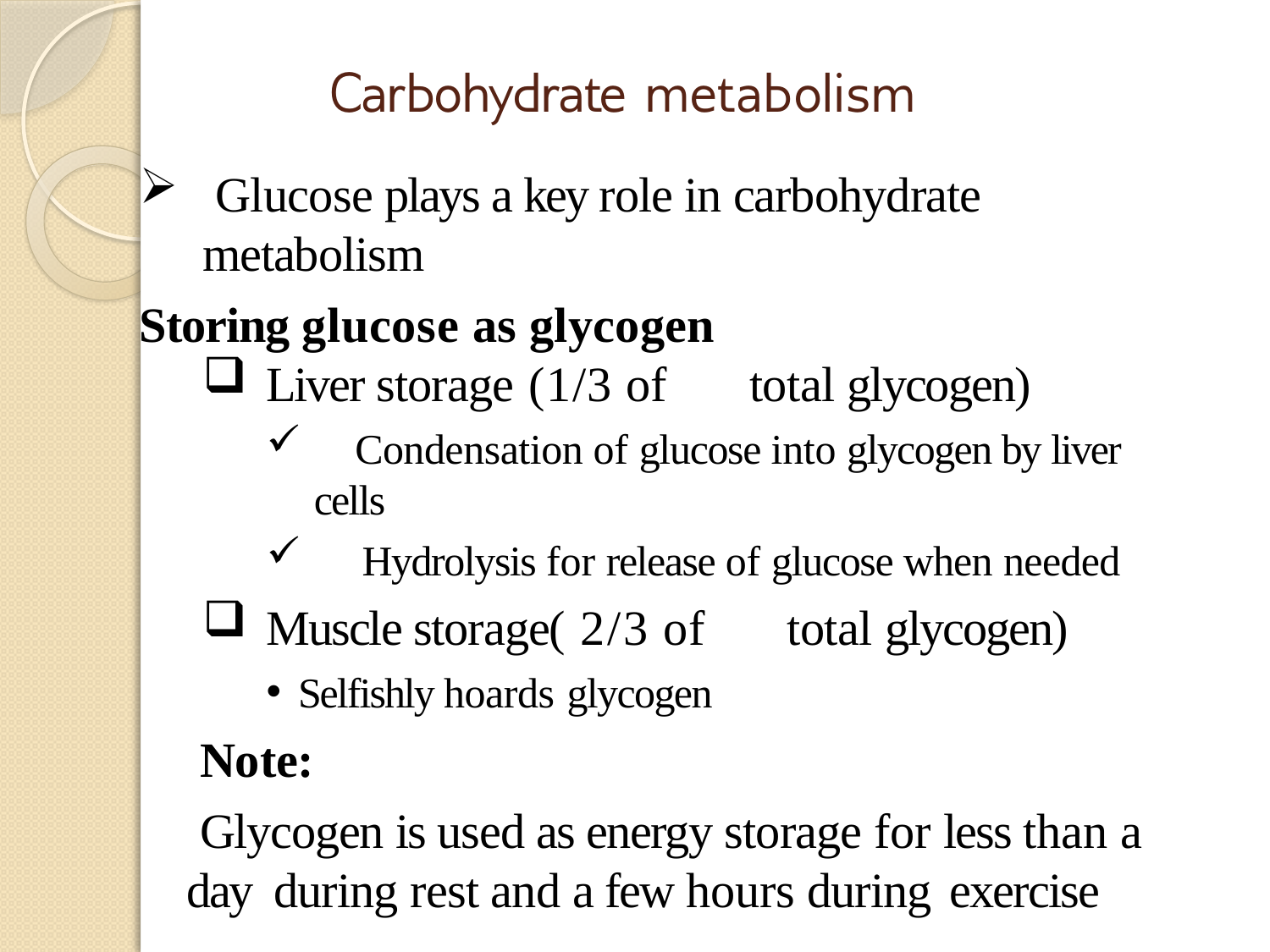

# Carbohydrate metabolism
 Glucose plays a key role in carbohydrate metabolism
Storing glucose as glycogen
Liver storage (1/3 of	total glycogen)
    Condensation of glucose into glycogen by liver cells
     Hydrolysis for release of glucose when needed
Muscle storage( 2/3 of	total glycogen)
Selfishly hoards glycogen
     Note:
  Glycogen is used as energy storage for less than a day  during rest and a few hours during exercise